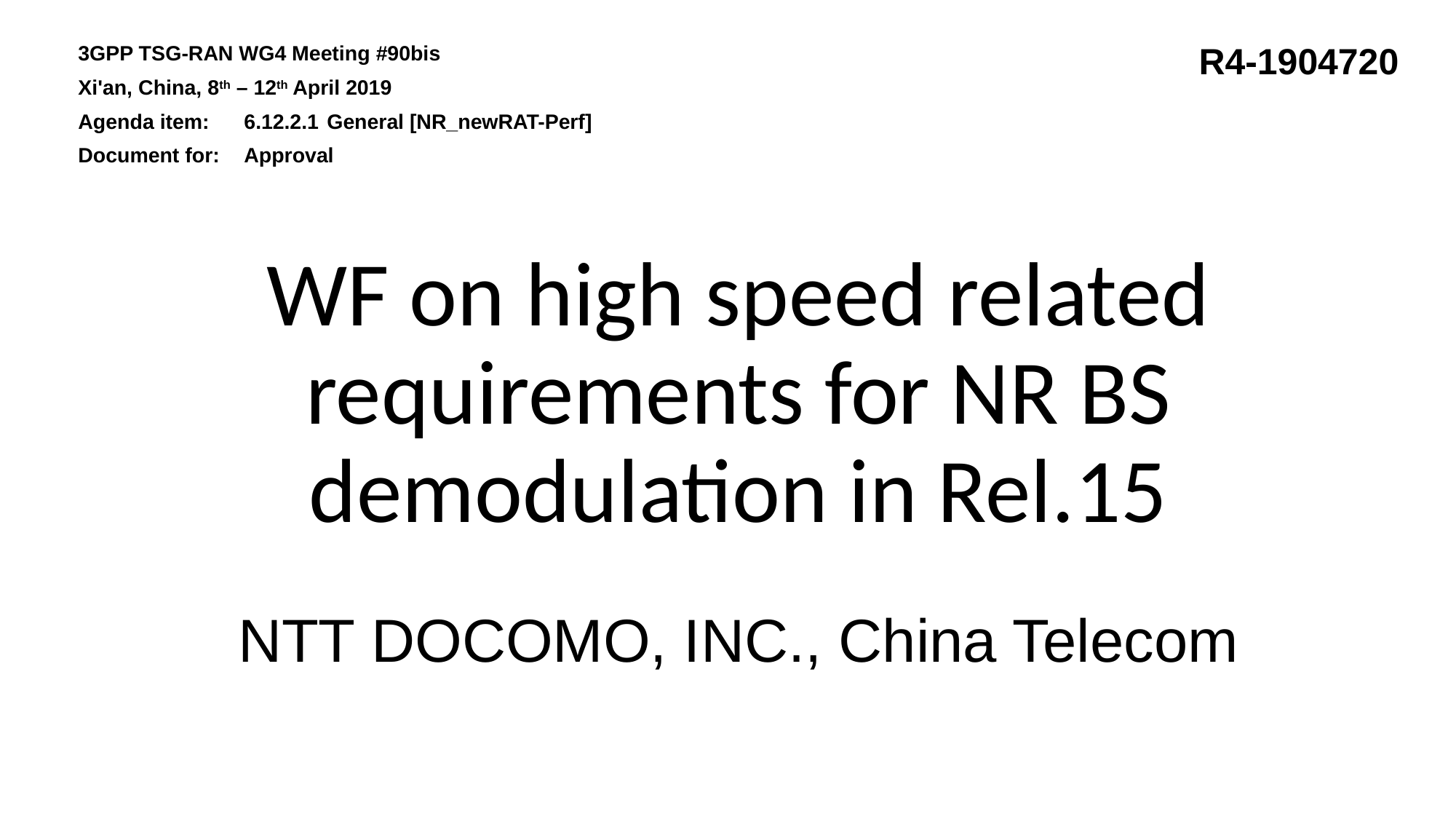

3GPP TSG-RAN WG4 Meeting #90bis
Xi'an, China, 8th – 12th April 2019
Agenda item:	6.12.2.1	General [NR_newRAT-Perf]
Document for:	Approval
R4-1904720
# WF on high speed related requirements for NR BS demodulation in Rel.15
NTT DOCOMO, INC., China Telecom